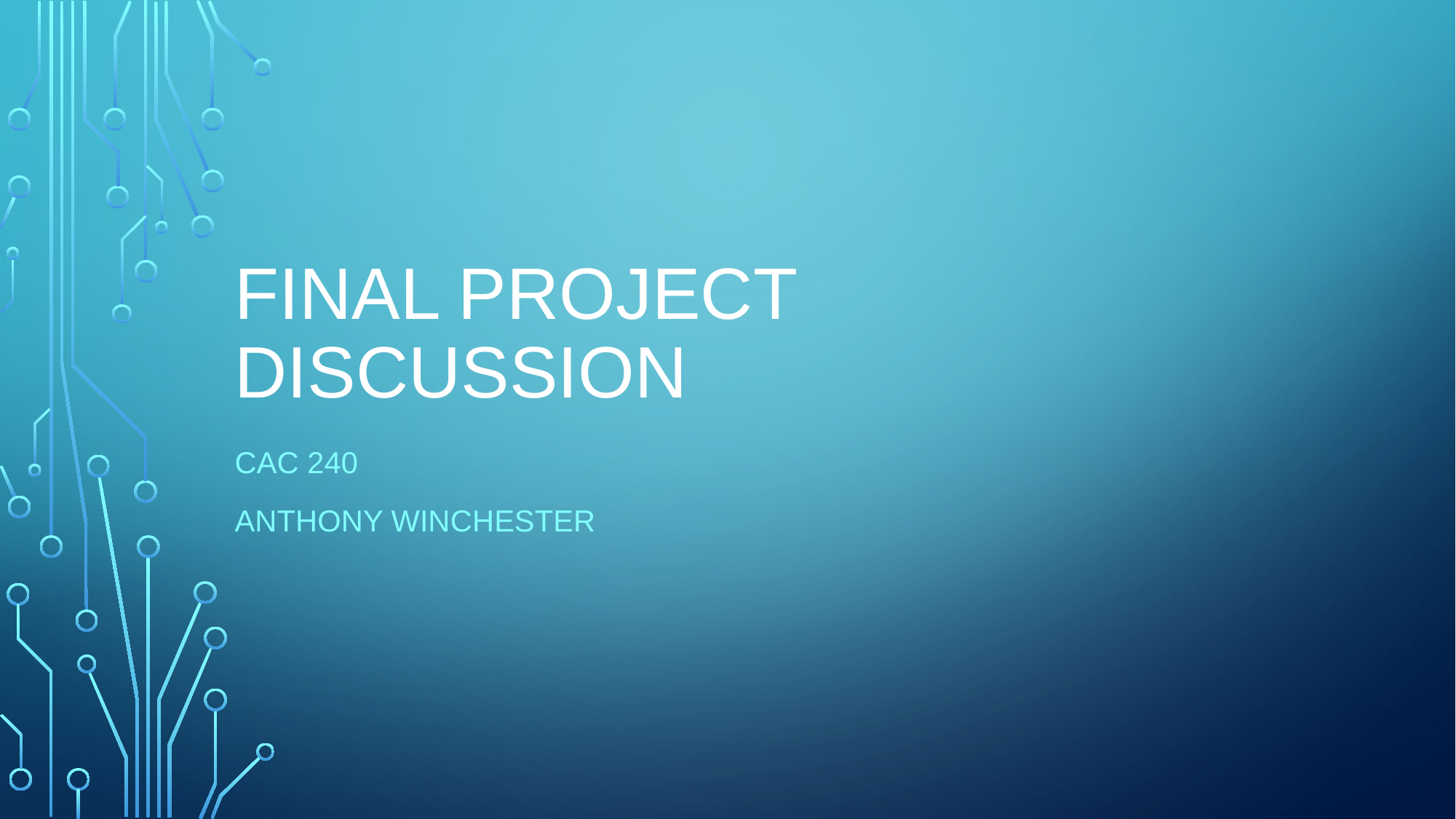

# Final Project Discussion
CAC 240
Anthony Winchester